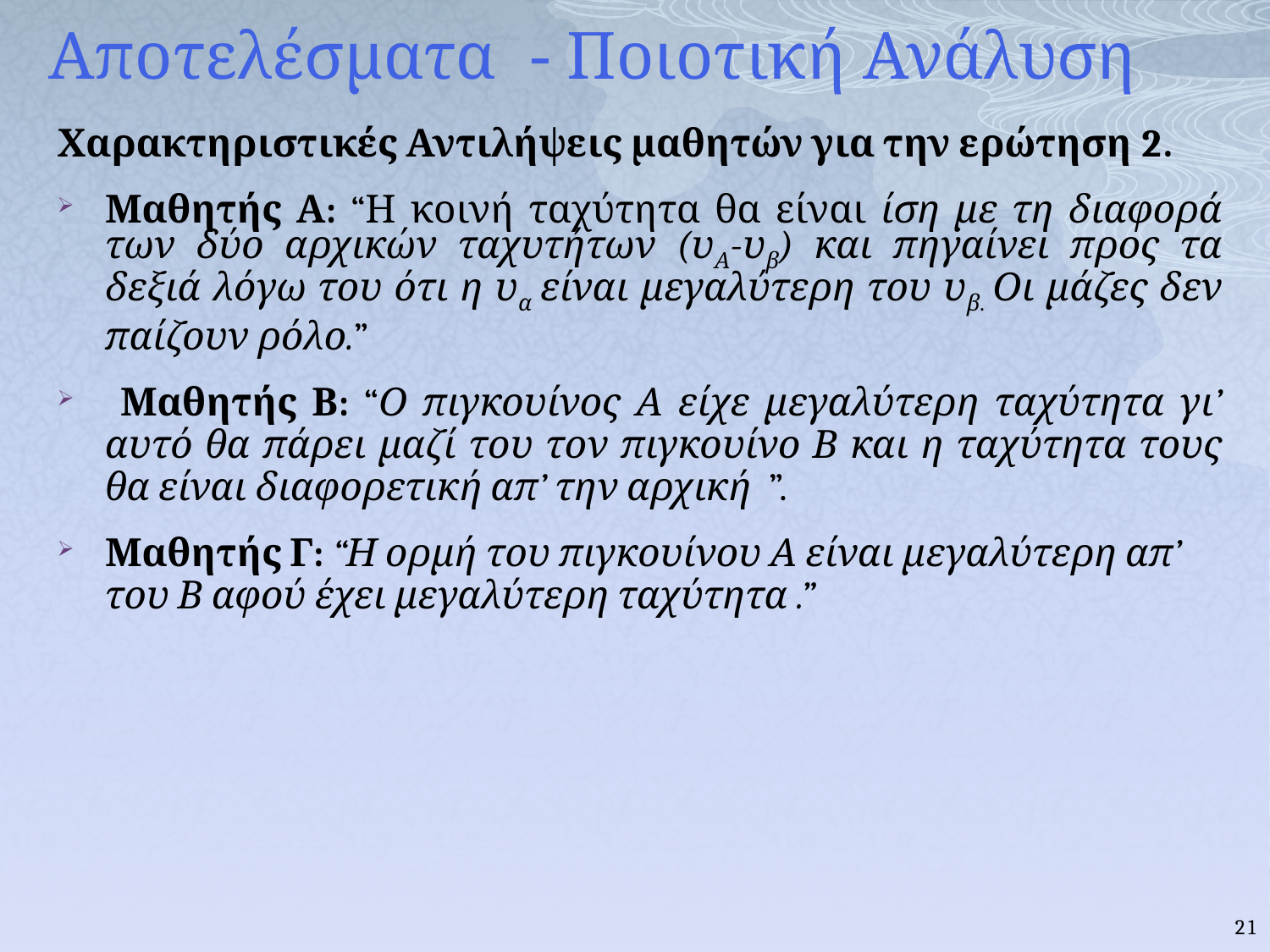

Αποτελέσματα  - Ποιοτική Ανάλυση
Χαρακτηριστικές Αντιλήψεις μαθητών για την ερώτηση 2.
Μαθητής Α: “Η κοινή ταχύτητα θα είναι ίση με τη διαφορά των δύο αρχικών ταχυτήτων (υΑ-υβ) και πηγαίνει προς τα δεξιά λόγω του ότι η υα είναι μεγαλύτερη του υβ. Οι μάζες δεν παίζουν ρόλο.”
 Μαθητής Β: “Ο πιγκουίνος Α είχε μεγαλύτερη ταχύτητα γι’ αυτό θα πάρει μαζί του τον πιγκουίνο Β και η ταχύτητα τους θα είναι διαφορετική απ’ την αρχική  ”.
Μαθητής Γ: “Η ορμή του πιγκουίνου Α είναι μεγαλύτερη απ’ του Β αφού έχει μεγαλύτερη ταχύτητα .”
21